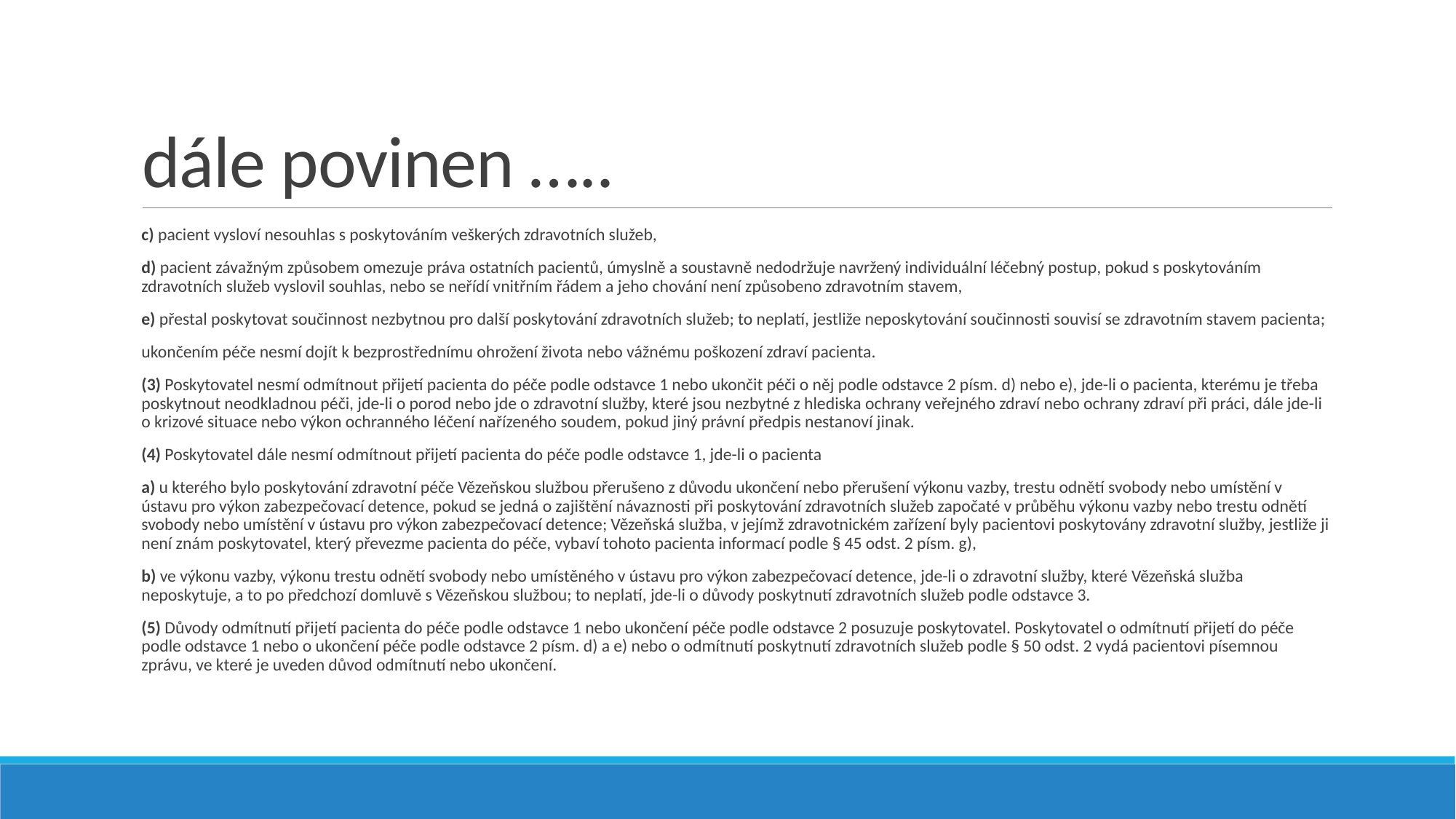

# dále povinen …..
c) pacient vysloví nesouhlas s poskytováním veškerých zdravotních služeb,
d) pacient závažným způsobem omezuje práva ostatních pacientů, úmyslně a soustavně nedodržuje navržený individuální léčebný postup, pokud s poskytováním zdravotních služeb vyslovil souhlas, nebo se neřídí vnitřním řádem a jeho chování není způsobeno zdravotním stavem,
e) přestal poskytovat součinnost nezbytnou pro další poskytování zdravotních služeb; to neplatí, jestliže neposkytování součinnosti souvisí se zdravotním stavem pacienta;
ukončením péče nesmí dojít k bezprostřednímu ohrožení života nebo vážnému poškození zdraví pacienta.
(3) Poskytovatel nesmí odmítnout přijetí pacienta do péče podle odstavce 1 nebo ukončit péči o něj podle odstavce 2 písm. d) nebo e), jde-li o pacienta, kterému je třeba poskytnout neodkladnou péči, jde-li o porod nebo jde o zdravotní služby, které jsou nezbytné z hlediska ochrany veřejného zdraví nebo ochrany zdraví při práci, dále jde-li o krizové situace nebo výkon ochranného léčení nařízeného soudem, pokud jiný právní předpis nestanoví jinak.
(4) Poskytovatel dále nesmí odmítnout přijetí pacienta do péče podle odstavce 1, jde-li o pacienta
a) u kterého bylo poskytování zdravotní péče Vězeňskou službou přerušeno z důvodu ukončení nebo přerušení výkonu vazby, trestu odnětí svobody nebo umístění v ústavu pro výkon zabezpečovací detence, pokud se jedná o zajištění návaznosti při poskytování zdravotních služeb započaté v průběhu výkonu vazby nebo trestu odnětí svobody nebo umístění v ústavu pro výkon zabezpečovací detence; Vězeňská služba, v jejímž zdravotnickém zařízení byly pacientovi poskytovány zdravotní služby, jestliže ji není znám poskytovatel, který převezme pacienta do péče, vybaví tohoto pacienta informací podle § 45 odst. 2 písm. g),
b) ve výkonu vazby, výkonu trestu odnětí svobody nebo umístěného v ústavu pro výkon zabezpečovací detence, jde-li o zdravotní služby, které Vězeňská služba neposkytuje, a to po předchozí domluvě s Vězeňskou službou; to neplatí, jde-li o důvody poskytnutí zdravotních služeb podle odstavce 3.
(5) Důvody odmítnutí přijetí pacienta do péče podle odstavce 1 nebo ukončení péče podle odstavce 2 posuzuje poskytovatel. Poskytovatel o odmítnutí přijetí do péče podle odstavce 1 nebo o ukončení péče podle odstavce 2 písm. d) a e) nebo o odmítnutí poskytnutí zdravotních služeb podle § 50 odst. 2 vydá pacientovi písemnou zprávu, ve které je uveden důvod odmítnutí nebo ukončení.